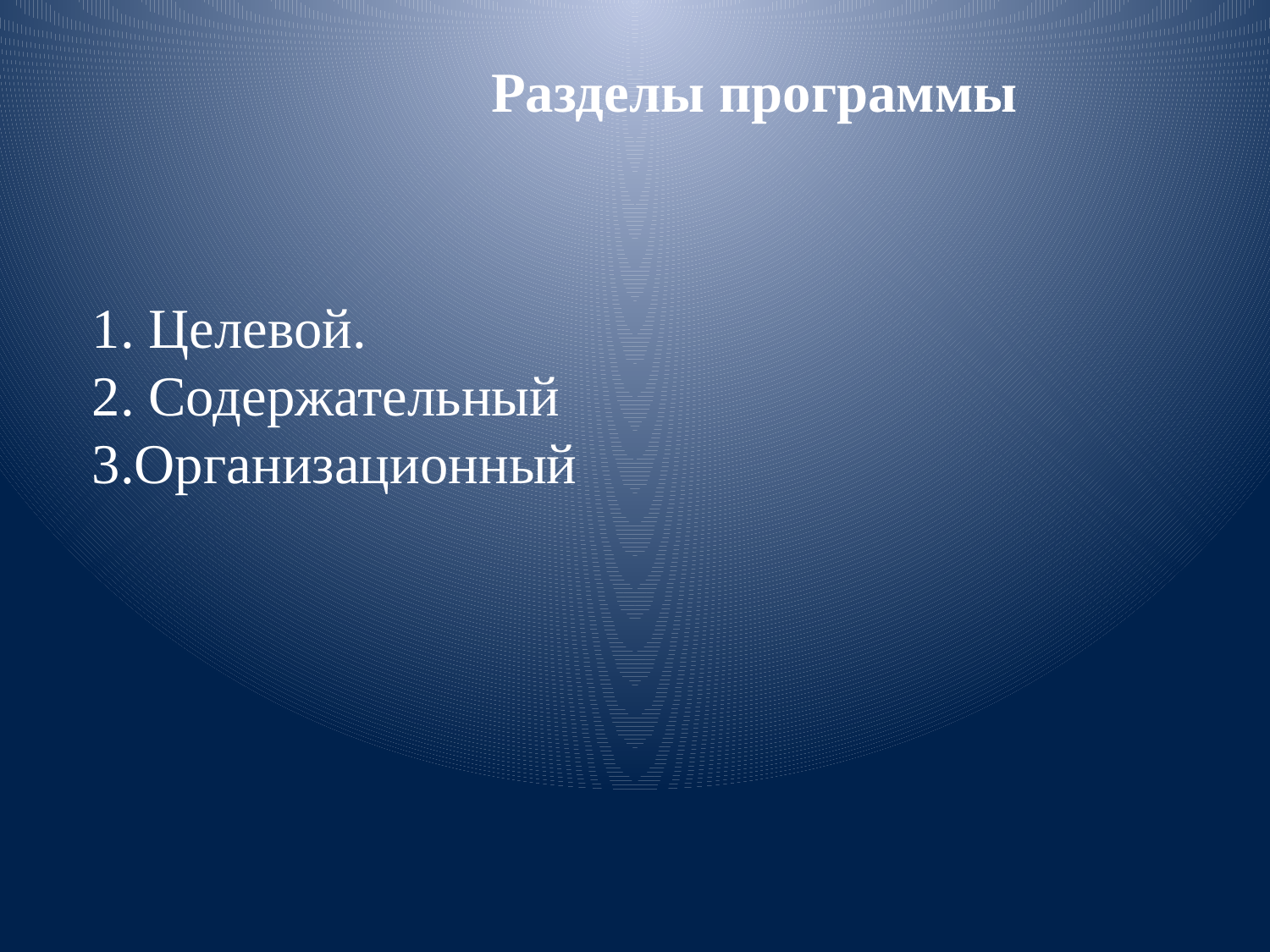

Разделы программы

1. Целевой.
2. Содержательный
3.Организационный